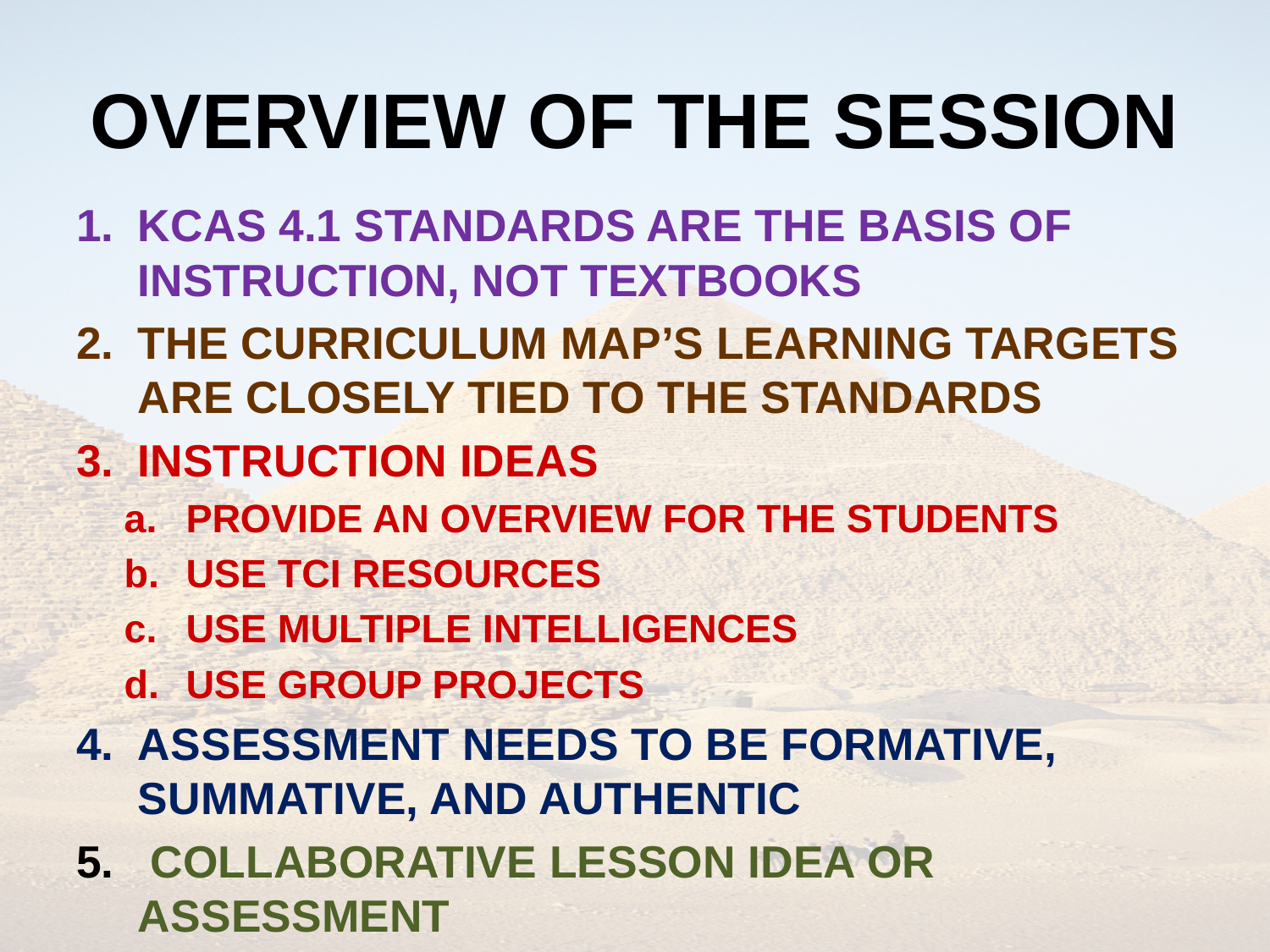

# Overview of the Session
KCAS 4.1 standards are the basis of instruction, not textbooks
The curriculum map’s learning targets are closely tied to the standards
Instruction ideas
Provide an overview for the students
Use TCI Resources
Use Multiple Intelligences
Use group projects
Assessment needs to be formative, summative, and authentic
 Collaborative lesson idea or assessment